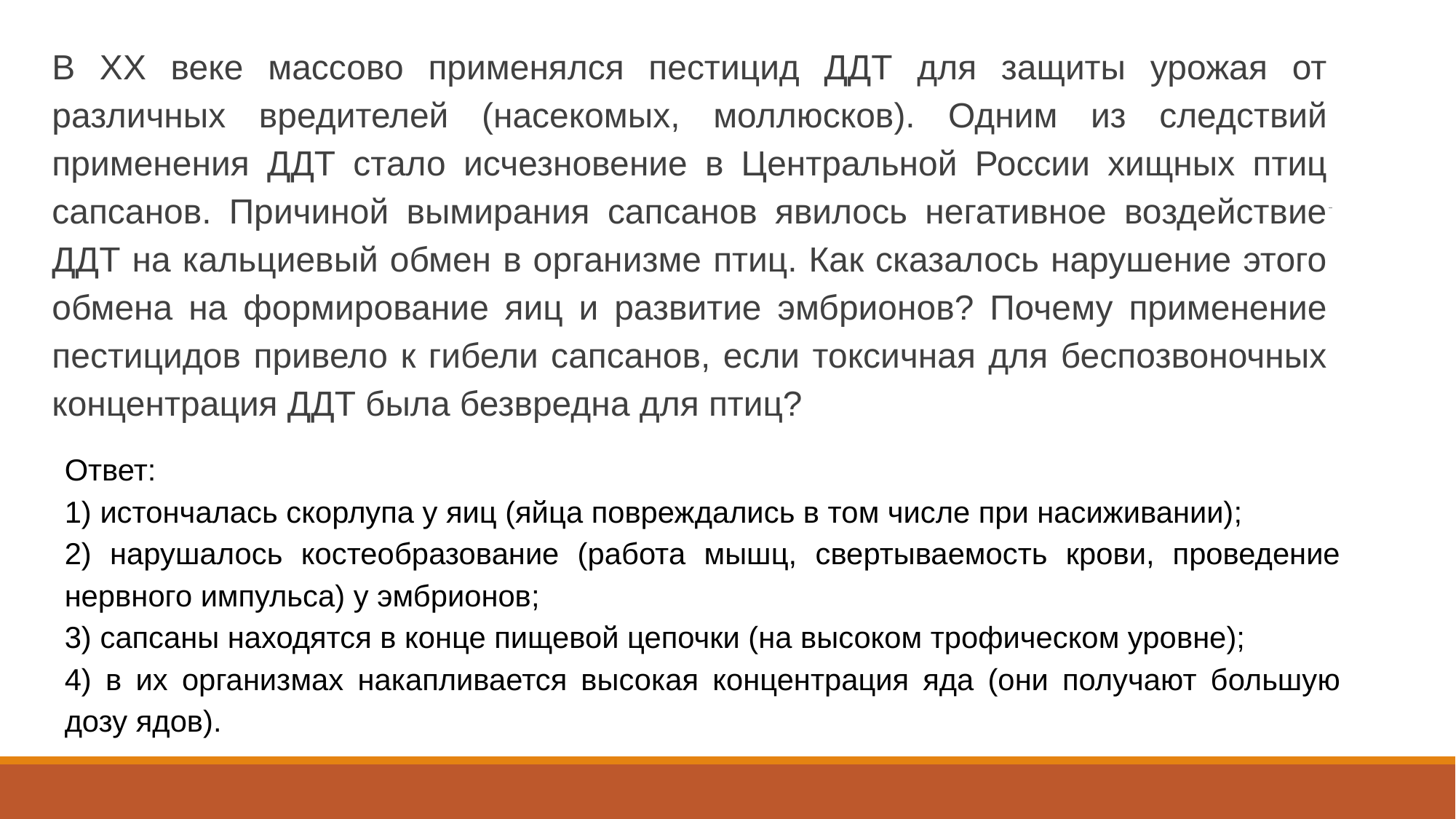

В XX веке массово применялся пестицид ДДТ для защиты урожая от различных вредителей (насекомых, моллюсков). Одним из следствий применения ДДТ стало исчезновение в Центральной России хищных птиц сапсанов. Причиной вымирания сапсанов явилось негативное воздействие ДДТ на кальциевый обмен в организме птиц. Как сказалось нарушение этого обмена на формирование яиц и развитие эмбрионов? Почему применение пестицидов привело к гибели сапсанов, если токсичная для беспозвоночных концентрация ДДТ была безвредна для птиц?

Ответ:
1) истончалась скорлупа у яиц (яйца повреждались в том числе при насиживании);
2) нарушалось костеобразование (работа мышц, свертываемость крови, проведение нервного импульса) у эмбрионов;
3) сапсаны находятся в конце пищевой цепочки (на высоком трофическом уровне);
4) в их организмах накапливается высокая концентрация яда (они получают большую дозу ядов).